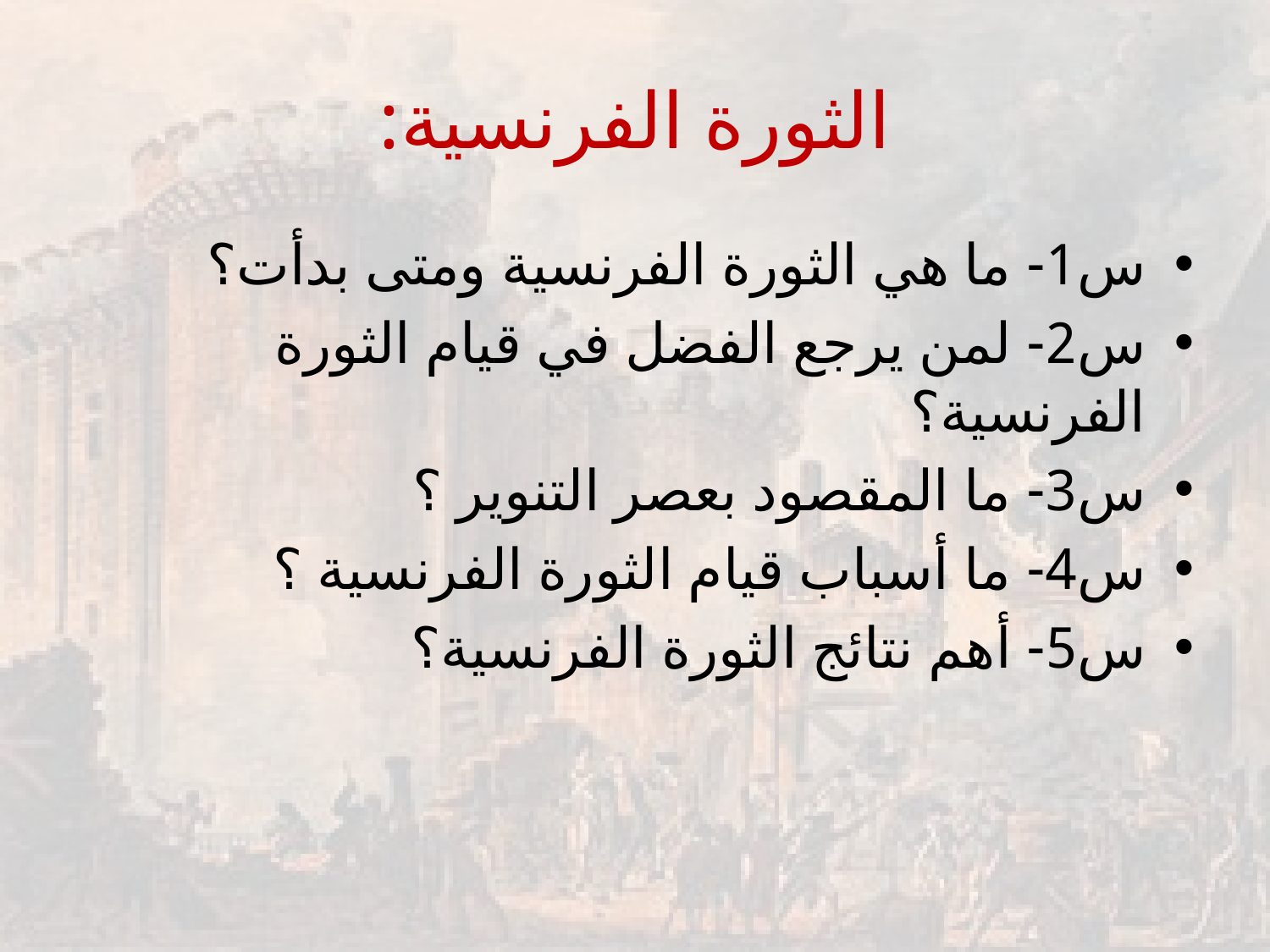

# الثورة الفرنسية:
س1- ما هي الثورة الفرنسية ومتى بدأت؟
س2- لمن يرجع الفضل في قيام الثورة الفرنسية؟
س3- ما المقصود بعصر التنوير ؟
س4- ما أسباب قيام الثورة الفرنسية ؟
س5- أهم نتائج الثورة الفرنسية؟